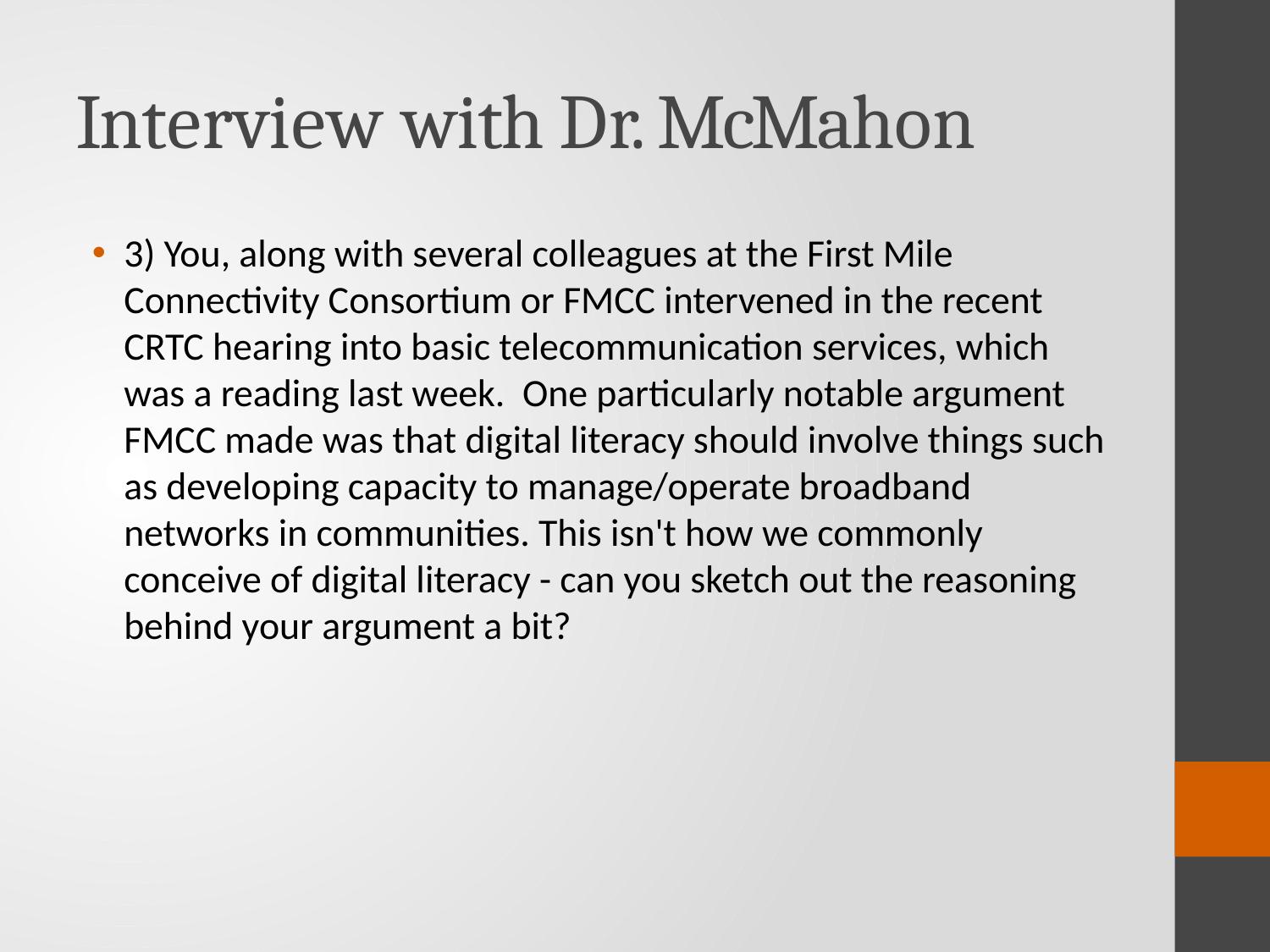

# Interview with Dr. McMahon
3) You, along with several colleagues at the First Mile Connectivity Consortium or FMCC intervened in the recent CRTC hearing into basic telecommunication services, which was a reading last week.  One particularly notable argument FMCC made was that digital literacy should involve things such as developing capacity to manage/operate broadband networks in communities. This isn't how we commonly conceive of digital literacy - can you sketch out the reasoning behind your argument a bit?